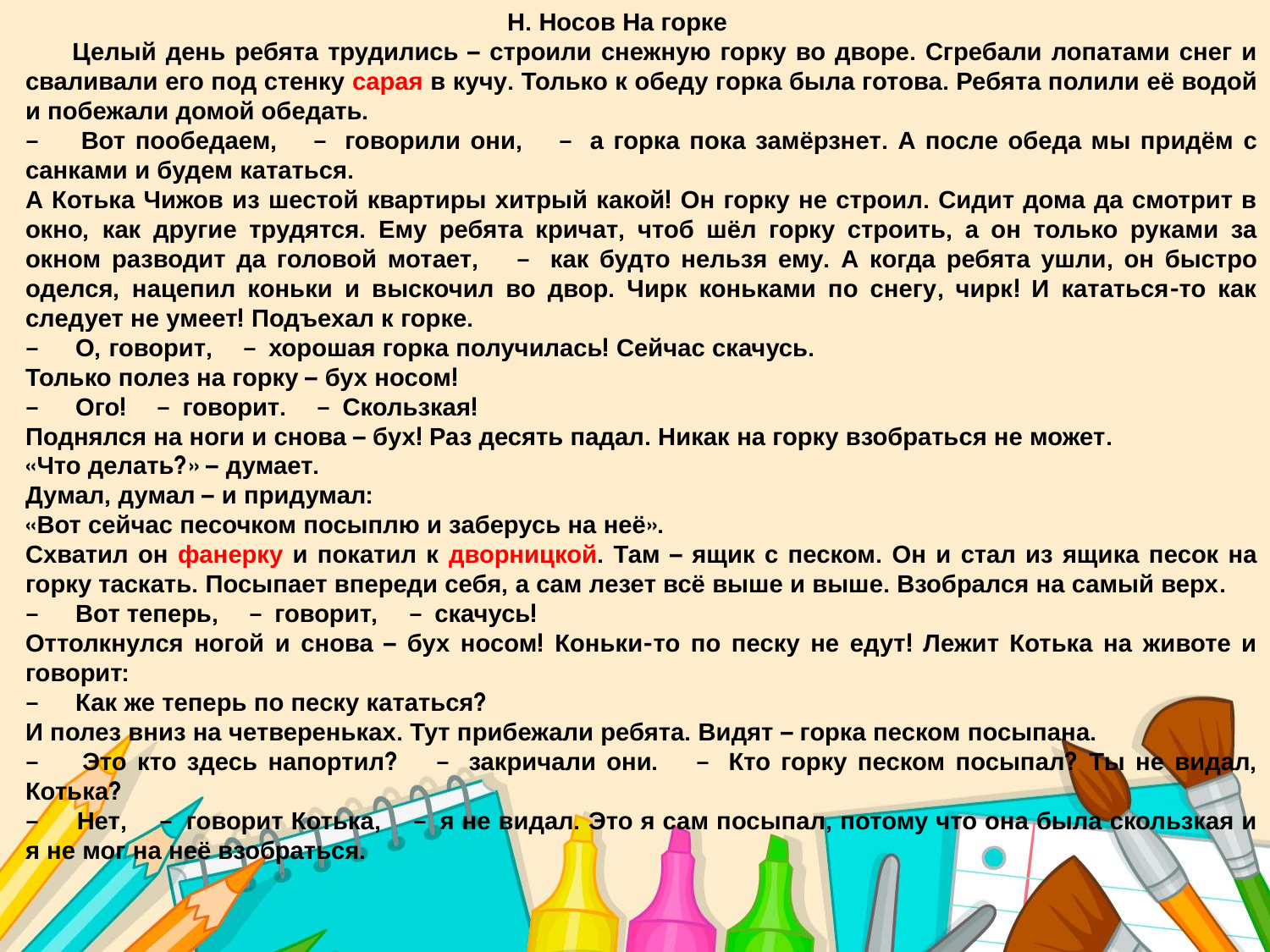

Н. Носов На горке
     Целый день ребята трудились – строили снежную горку во дворе. Сгребали лопатами снег и сваливали его под стенку сарая в кучу. Только к обеду горка была готова. Ребята полили её водой и побежали домой обедать.
–　Вот пообедаем,　– говорили они,　– а горка пока замёрзнет. А после обеда мы придём с санками и будем кататься.
А Котька Чижов из шестой квартиры хитрый какой! Он горку не строил. Сидит дома да смотрит в окно, как другие трудятся. Ему ребята кричат, чтоб шёл горку строить, а он только руками за окном разводит да головой мотает,　– как будто нельзя ему. А когда ребята ушли, он быстро оделся, нацепил коньки и выскочил во двор. Чирк коньками по снегу, чирк! И кататься-то как следует не умеет! Подъехал к горке.
–　О, говорит,　– хорошая горка получилась! Сейчас скачусь.
Только полез на горку – бух носом!
–　Ого!　– говорит.　– Скользкая!
Поднялся на ноги и снова – бух! Раз десять падал. Никак на горку взобраться не может.
«Что делать?» – думает.
Думал, думал – и придумал:
«Вот сейчас песочком посыплю и заберусь на неё».
Схватил он фанерку и покатил к дворницкой. Там – ящик с песком. Он и стал из ящика песок на горку таскать. Посыпает впереди себя, а сам лезет всё выше и выше. Взобрался на самый верх.
–　Вот теперь,　– говорит,　– скачусь!
Оттолкнулся ногой и снова – бух носом! Коньки-то по песку не едут! Лежит Котька на животе и говорит:
–　Как же теперь по песку кататься?
И полез вниз на четвереньках. Тут прибежали ребята. Видят – горка песком посыпана.
–　Это кто здесь напортил?　– закричали они.　– Кто горку песком посыпал? Ты не видал, Котька?
–　Нет,　– говорит Котька,　– я не видал. Это я сам посыпал, потому что она была скользкая и я не мог на неё взобраться.